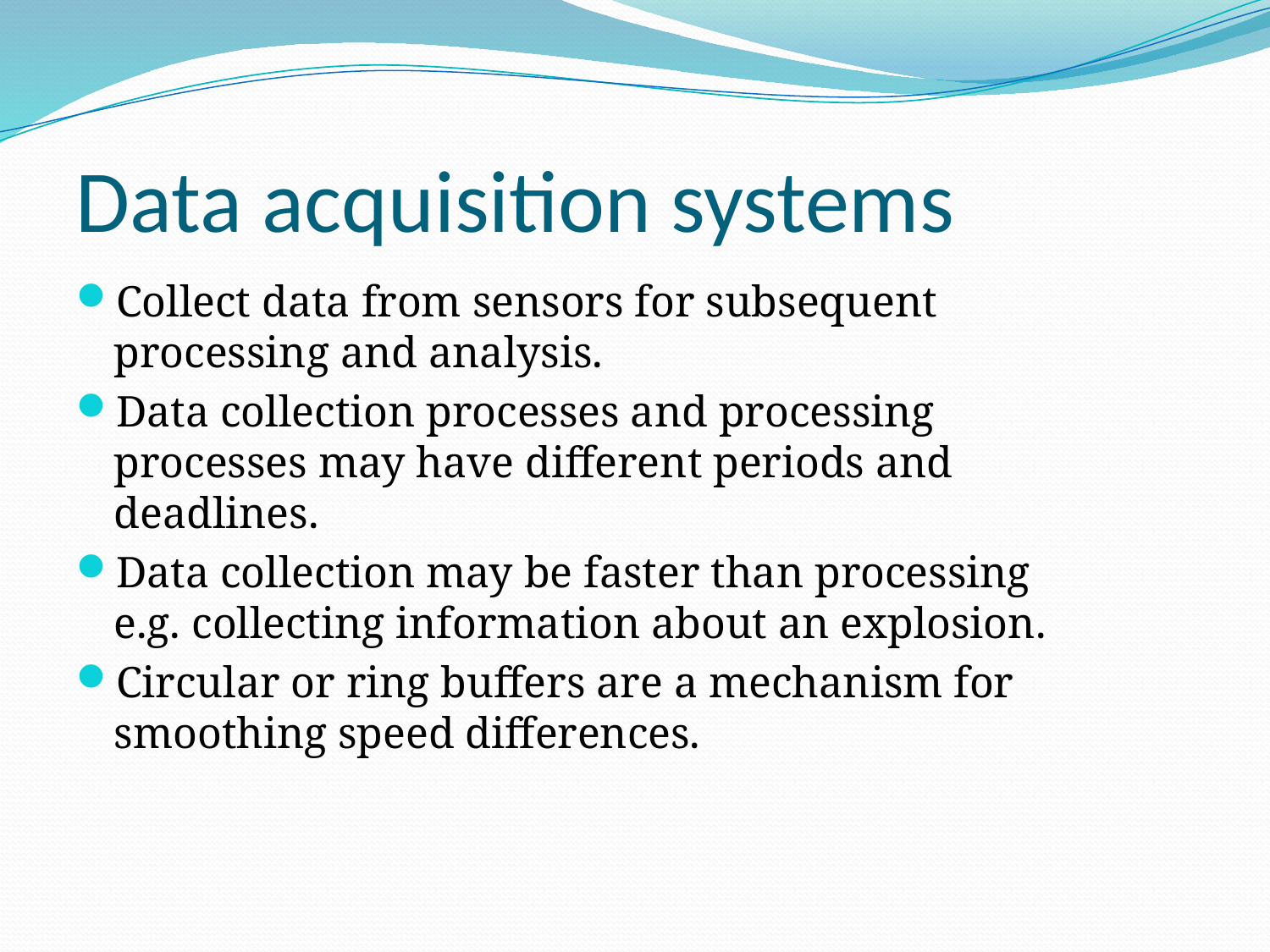

# Data acquisition systems
Collect data from sensors for subsequent
processing and analysis.
Data collection processes and processing
processes may have different periods and
deadlines.
Data collection may be faster than processing
e.g. collecting information about an explosion.
Circular or ring buffers are a mechanism for
smoothing speed differences.